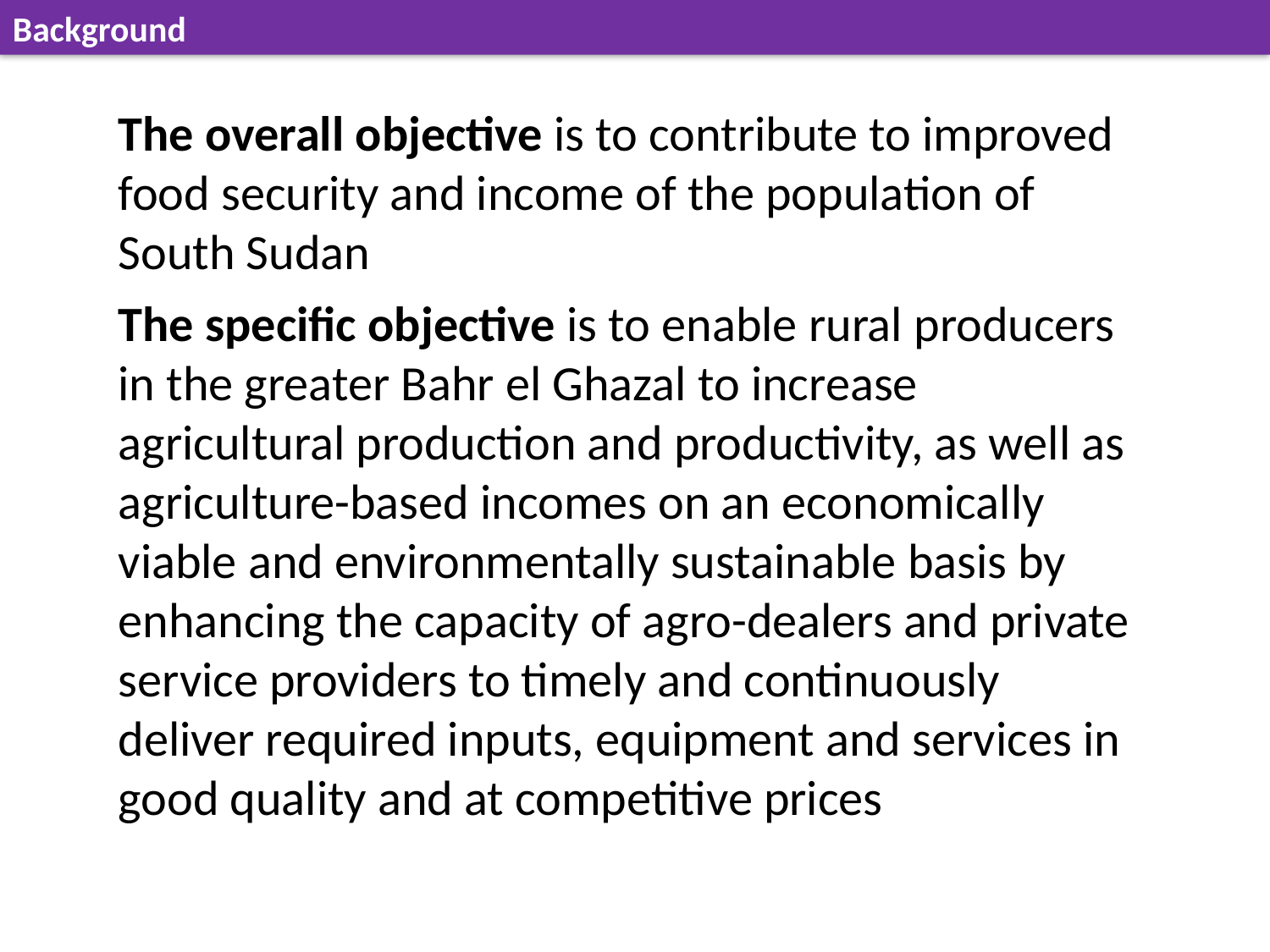

Background
The overall objective is to contribute to improved food security and income of the population of South Sudan
The specific objective is to enable rural producers in the greater Bahr el Ghazal to increase agricultural production and productivity, as well as agriculture-based incomes on an economically viable and environmentally sustainable basis by enhancing the capacity of agro-dealers and private service providers to timely and continuously deliver required inputs, equipment and services in good quality and at competitive prices